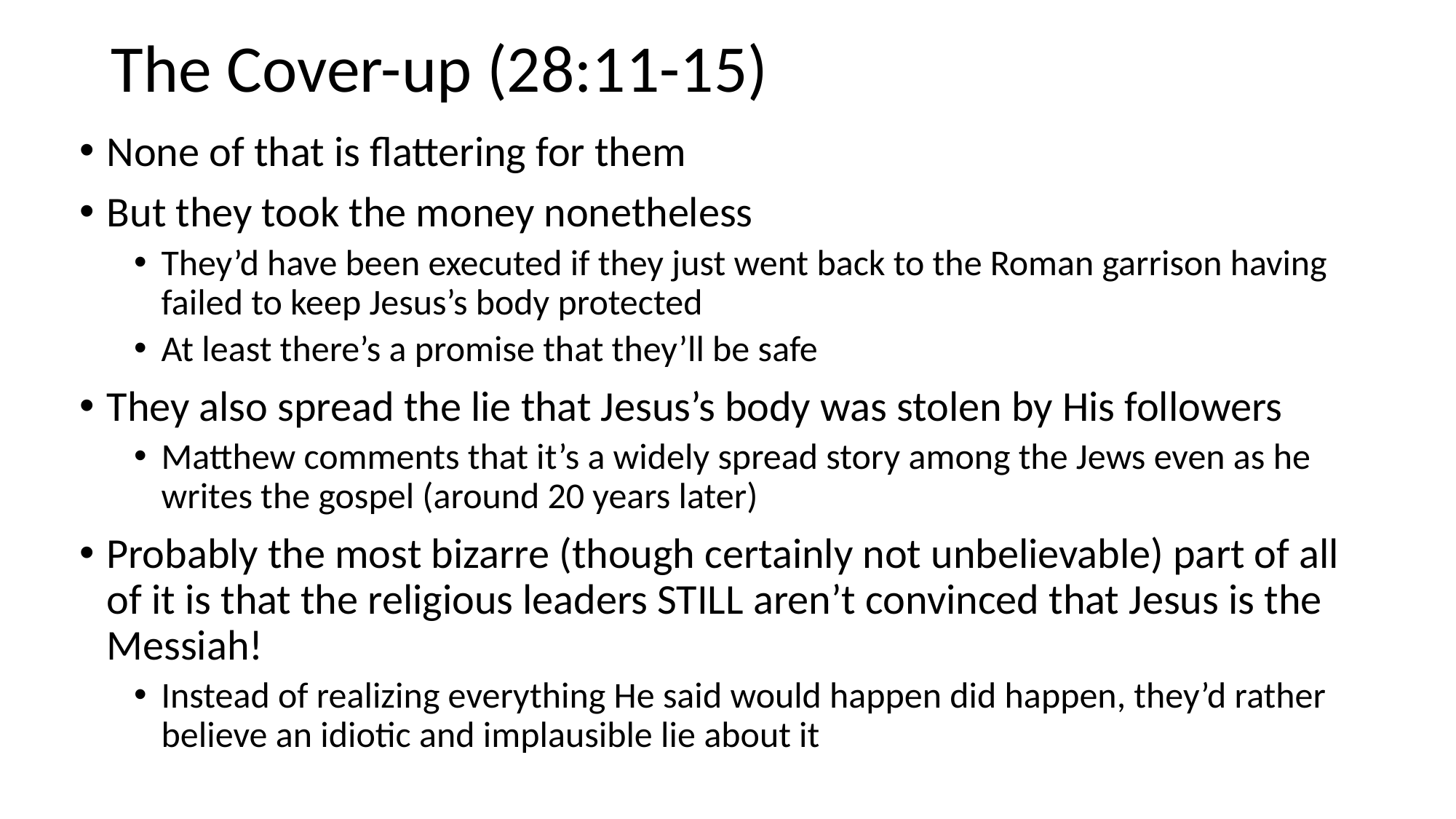

# The Cover-up (28:11-15)
None of that is flattering for them
But they took the money nonetheless
They’d have been executed if they just went back to the Roman garrison having failed to keep Jesus’s body protected
At least there’s a promise that they’ll be safe
They also spread the lie that Jesus’s body was stolen by His followers
Matthew comments that it’s a widely spread story among the Jews even as he writes the gospel (around 20 years later)
Probably the most bizarre (though certainly not unbelievable) part of all of it is that the religious leaders STILL aren’t convinced that Jesus is the Messiah!
Instead of realizing everything He said would happen did happen, they’d rather believe an idiotic and implausible lie about it